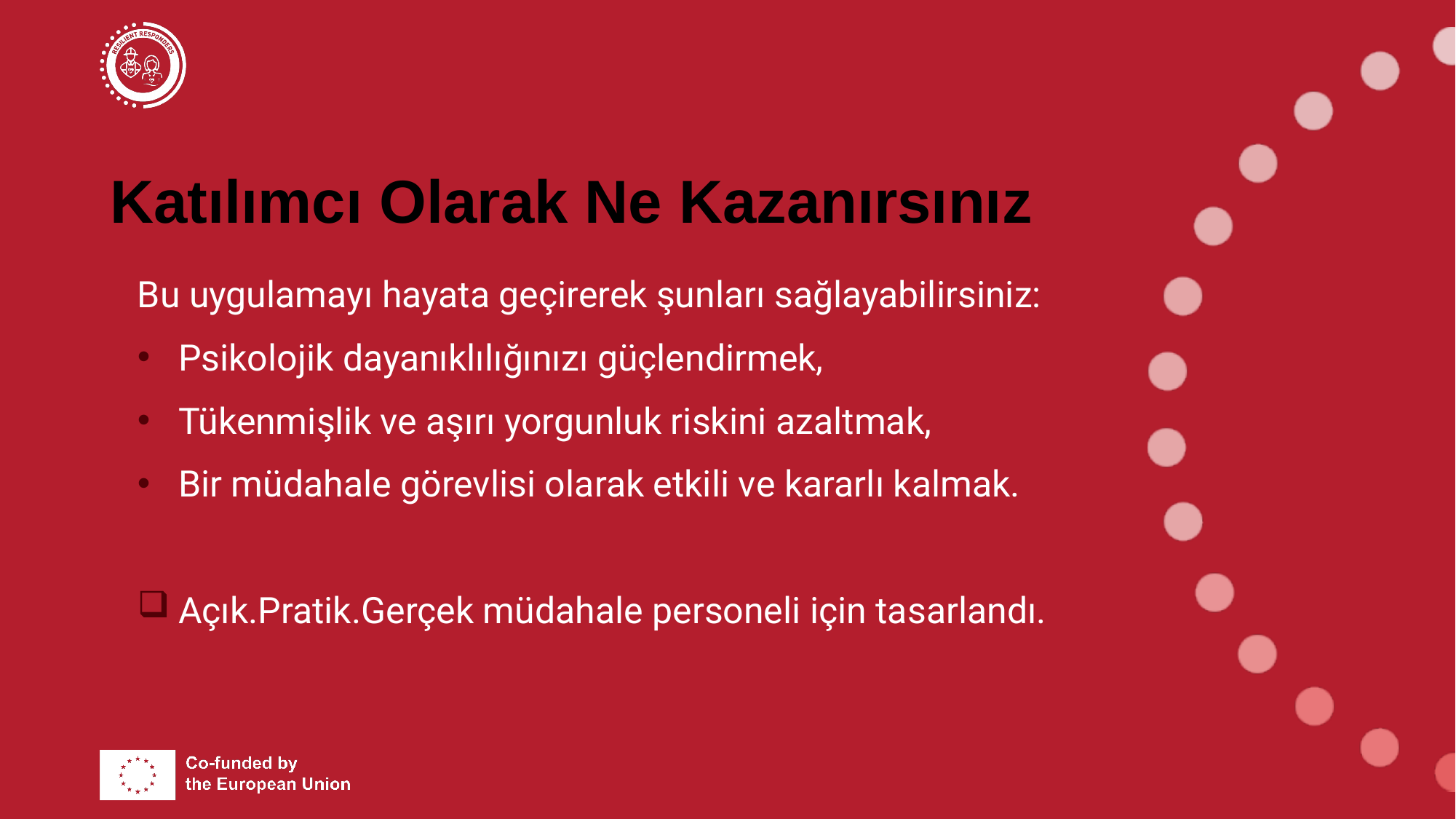

# Katılımcı Olarak Ne Kazanırsınız
Bu uygulamayı hayata geçirerek şunları sağlayabilirsiniz:
Psikolojik dayanıklılığınızı güçlendirmek,
Tükenmişlik ve aşırı yorgunluk riskini azaltmak,
Bir müdahale görevlisi olarak etkili ve kararlı kalmak.

Açık.Pratik.Gerçek müdahale personeli için tasarlandı.